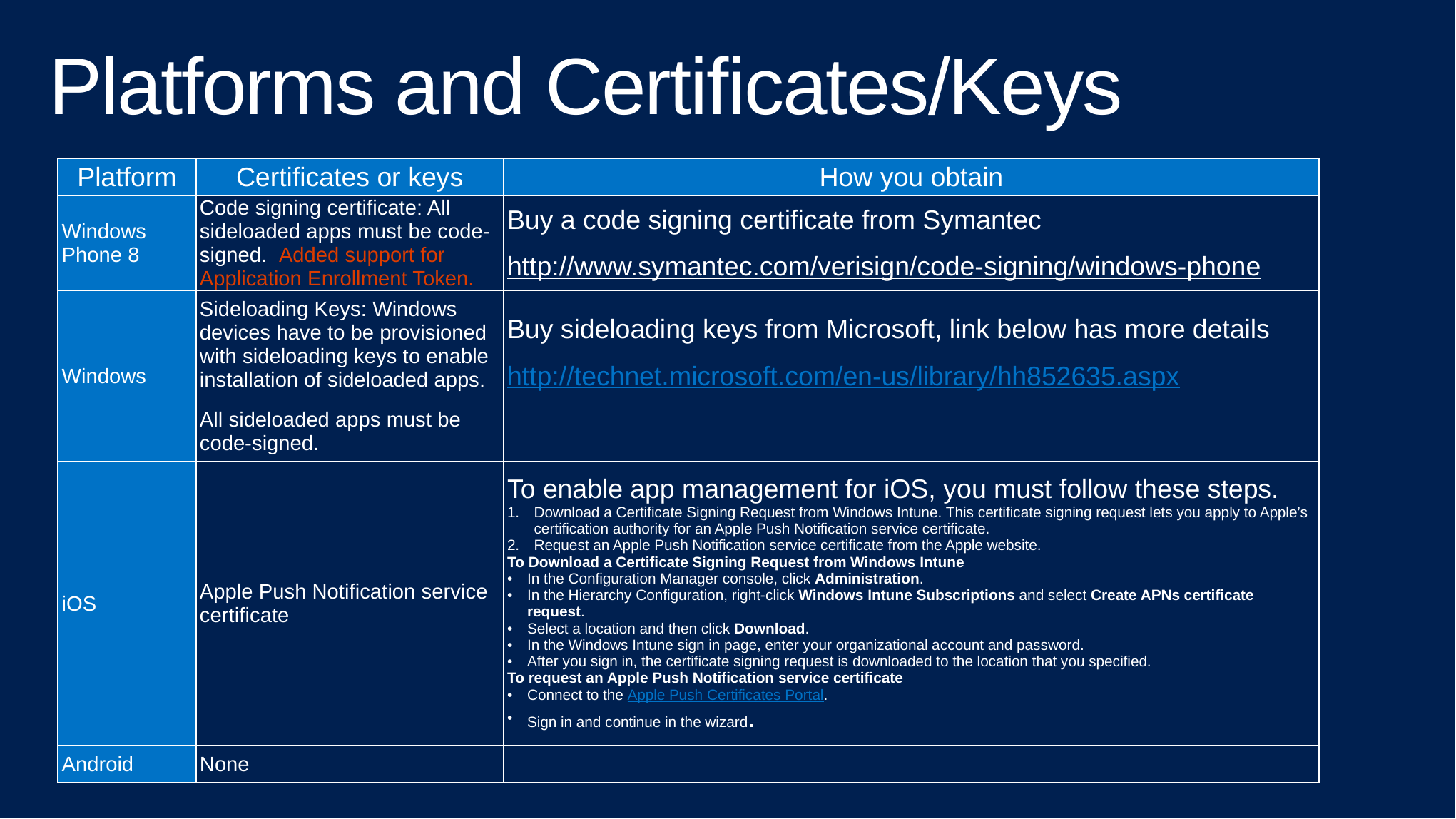

# Platforms and Certificates/Keys
| Platform | Certificates or keys | How you obtain |
| --- | --- | --- |
| Windows Phone 8 | Code signing certificate: All sideloaded apps must be code-signed. Added support for Application Enrollment Token. | Buy a code signing certificate from Symantec http://www.symantec.com/verisign/code-signing/windows-phone |
| Windows | Sideloading Keys: Windows devices have to be provisioned with sideloading keys to enable installation of sideloaded apps. All sideloaded apps must be code-signed. | Buy sideloading keys from Microsoft, link below has more details http://technet.microsoft.com/en-us/library/hh852635.aspx |
| iOS | Apple Push Notification service certificate | To enable app management for iOS, you must follow these steps. Download a Certificate Signing Request from Windows Intune. This certificate signing request lets you apply to Apple’s certification authority for an Apple Push Notification service certificate. Request an Apple Push Notification service certificate from the Apple website. To Download a Certificate Signing Request from Windows Intune In the Configuration Manager console, click Administration. In the Hierarchy Configuration, right-click Windows Intune Subscriptions and select Create APNs certificate request. Select a location and then click Download. In the Windows Intune sign in page, enter your organizational account and password. After you sign in, the certificate signing request is downloaded to the location that you specified. To request an Apple Push Notification service certificate Connect to the Apple Push Certificates Portal. Sign in and continue in the wizard. |
| Android | None |  |